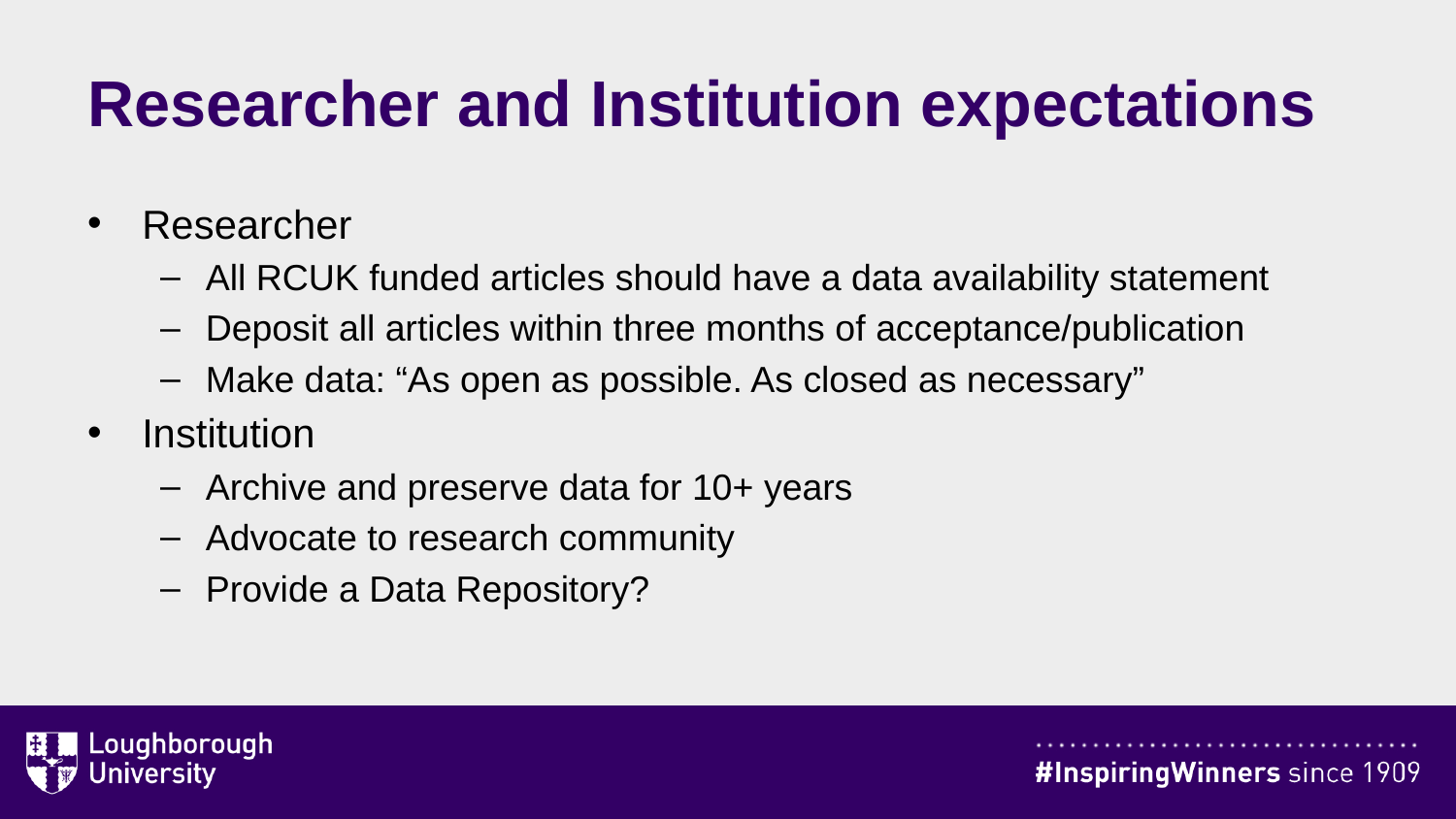

# Researcher and Institution expectations
Researcher
All RCUK funded articles should have a data availability statement
Deposit all articles within three months of acceptance/publication
Make data: “As open as possible. As closed as necessary”
Institution
Archive and preserve data for 10+ years
Advocate to research community
Provide a Data Repository?